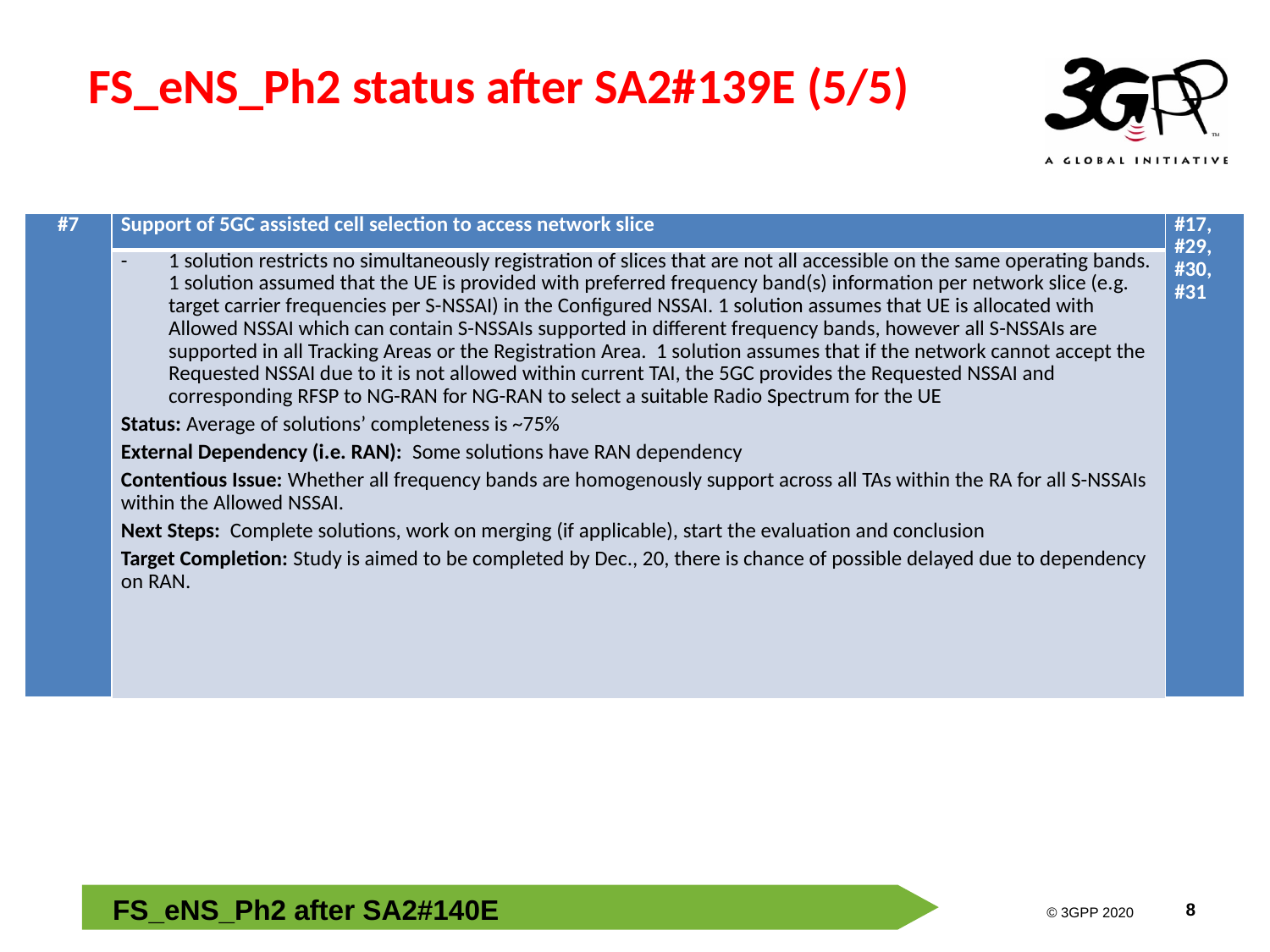

# FS_eNS_Ph2 status after SA2#139E (5/5)
| #7 | Support of 5GC assisted cell selection to access network slice | #17, #29, #30, #31 |
| --- | --- | --- |
|  | 1 solution restricts no simultaneously registration of slices that are not all accessible on the same operating bands. 1 solution assumed that the UE is provided with preferred frequency band(s) information per network slice (e.g. target carrier frequencies per S-NSSAI) in the Configured NSSAI. 1 solution assumes that UE is allocated with Allowed NSSAI which can contain S-NSSAIs supported in different frequency bands, however all S-NSSAIs are supported in all Tracking Areas or the Registration Area. 1 solution assumes that if the network cannot accept the Requested NSSAI due to it is not allowed within current TAI, the 5GC provides the Requested NSSAI and corresponding RFSP to NG-RAN for NG-RAN to select a suitable Radio Spectrum for the UE Status: Average of solutions’ completeness is ~75% External Dependency (i.e. RAN): Some solutions have RAN dependency Contentious Issue: Whether all frequency bands are homogenously support across all TAs within the RA for all S-NSSAIs within the Allowed NSSAI. Next Steps: Complete solutions, work on merging (if applicable), start the evaluation and conclusion Target Completion: Study is aimed to be completed by Dec., 20, there is chance of possible delayed due to dependency on RAN. |  |